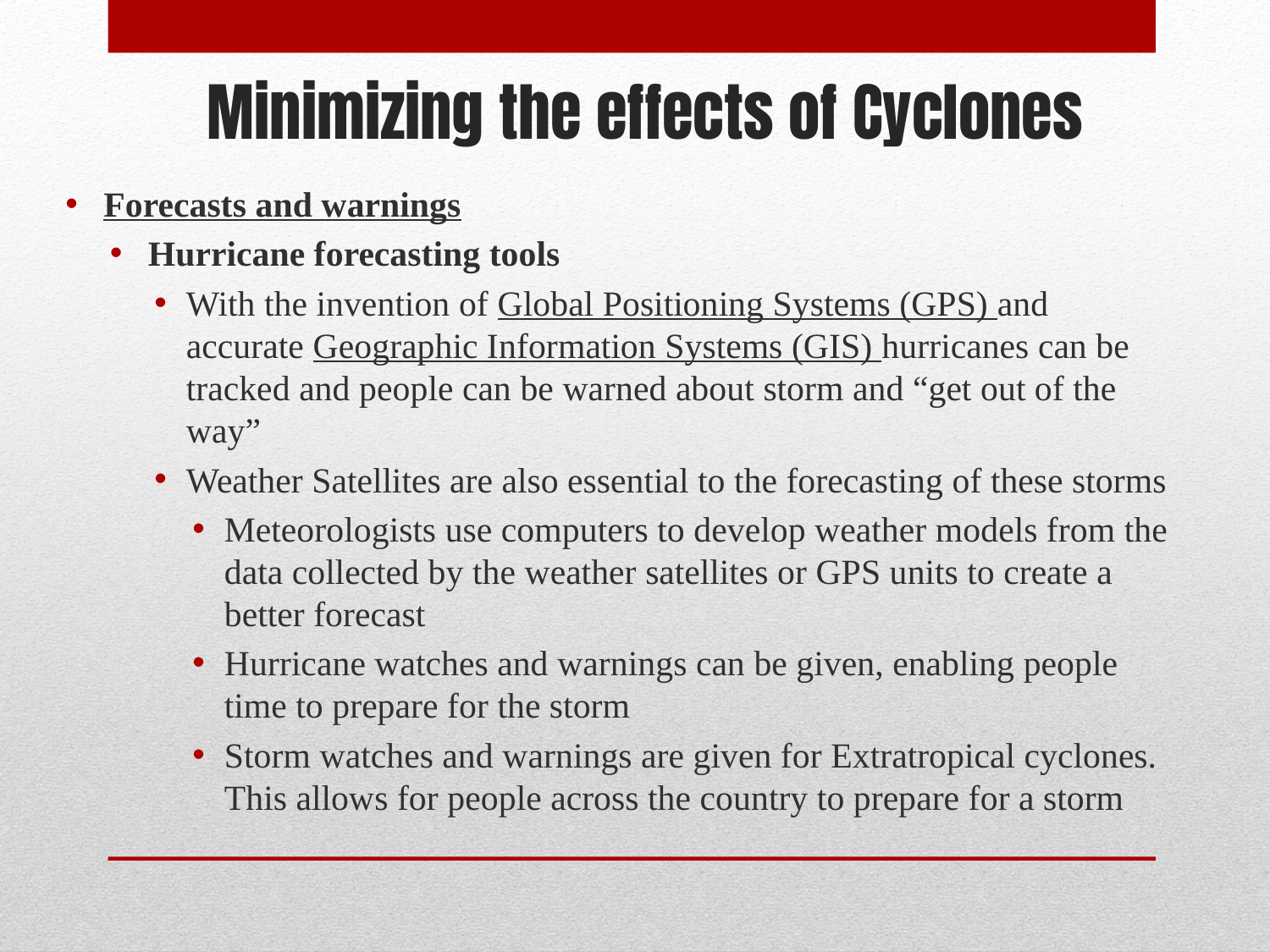

Minimizing the effects of Cyclones
Forecasts and warnings
Hurricane forecasting tools
With the invention of Global Positioning Systems (GPS) and accurate Geographic Information Systems (GIS) hurricanes can be tracked and people can be warned about storm and “get out of the way”
Weather Satellites are also essential to the forecasting of these storms
Meteorologists use computers to develop weather models from the data collected by the weather satellites or GPS units to create a better forecast
Hurricane watches and warnings can be given, enabling people time to prepare for the storm
Storm watches and warnings are given for Extratropical cyclones.  This allows for people across the country to prepare for a storm